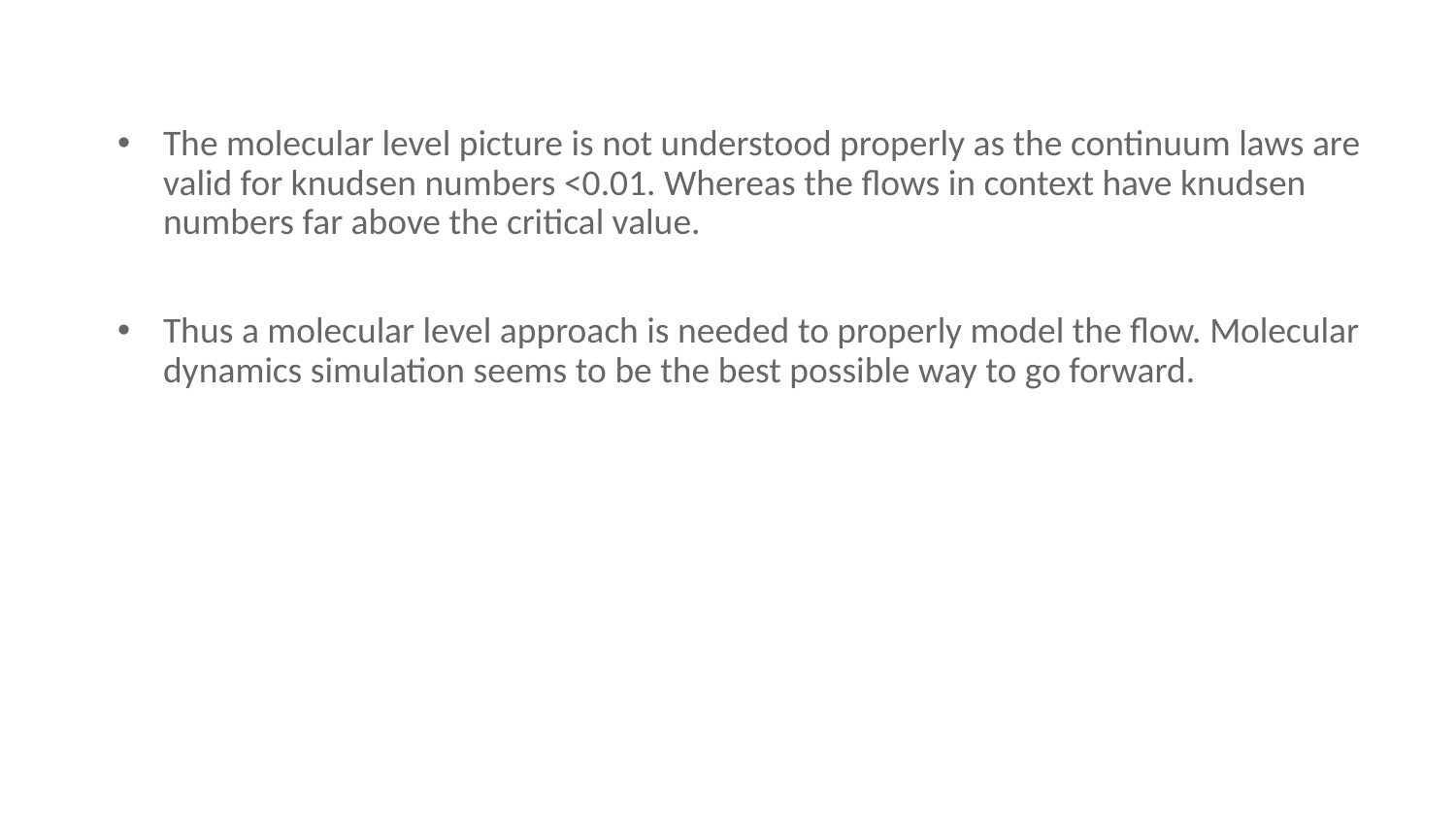

The molecular level picture is not understood properly as the continuum laws are valid for knudsen numbers <0.01. Whereas the flows in context have knudsen numbers far above the critical value.

Thus a molecular level approach is needed to properly model the flow. Molecular dynamics simulation seems to be the best possible way to go forward.